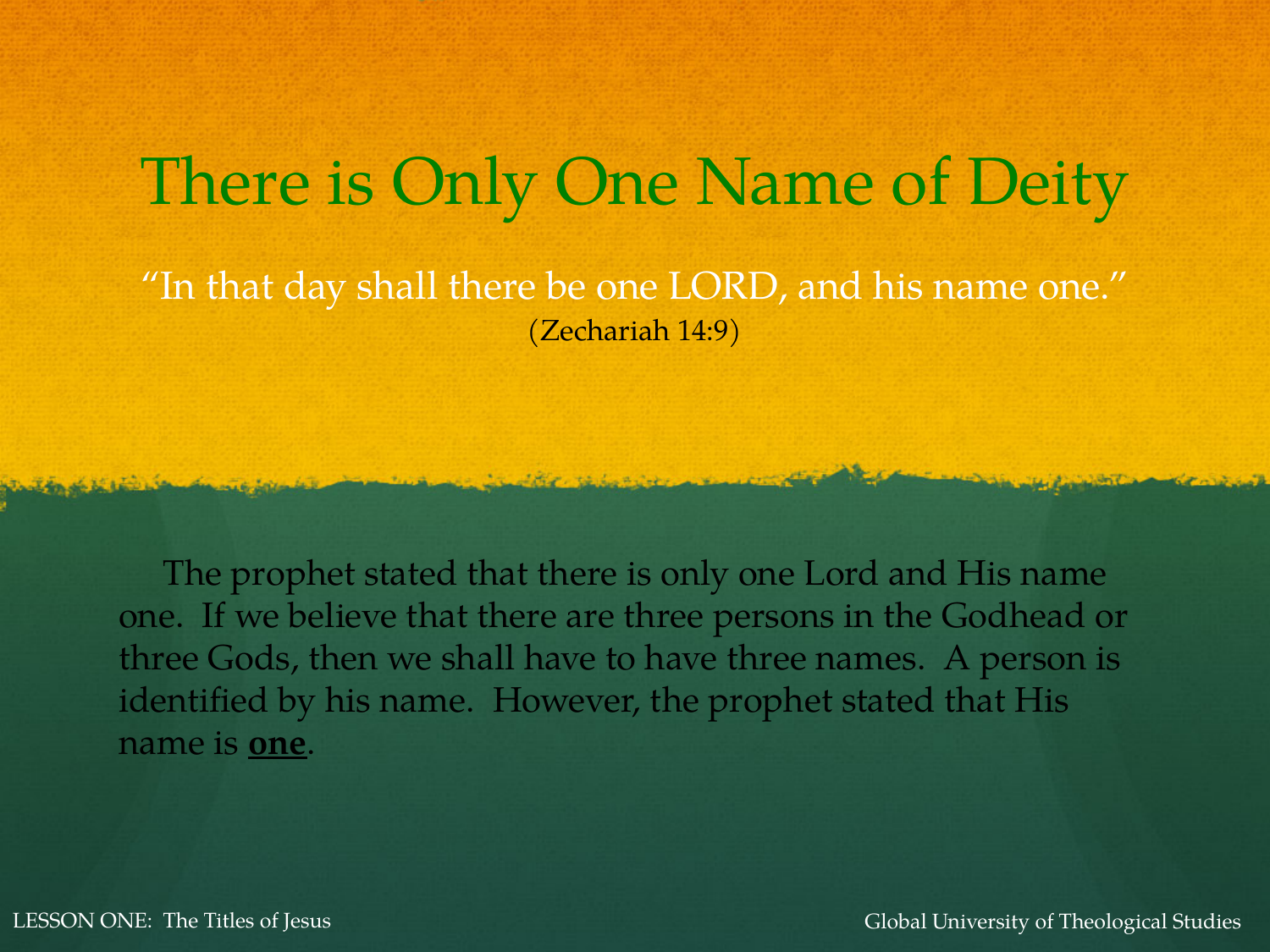

# There is Only One Name of Deity
“In that day shall there be one LORD, and his name one.”
(Zechariah 14:9)
     The prophet stated that there is only one Lord and His name one.  If we believe that there are three persons in the Godhead or three Gods, then we shall have to have three names.  A person is identified by his name.  However, the prophet stated that His name is one.
Global University of Theological Studies
LESSON ONE:  The Titles of Jesus